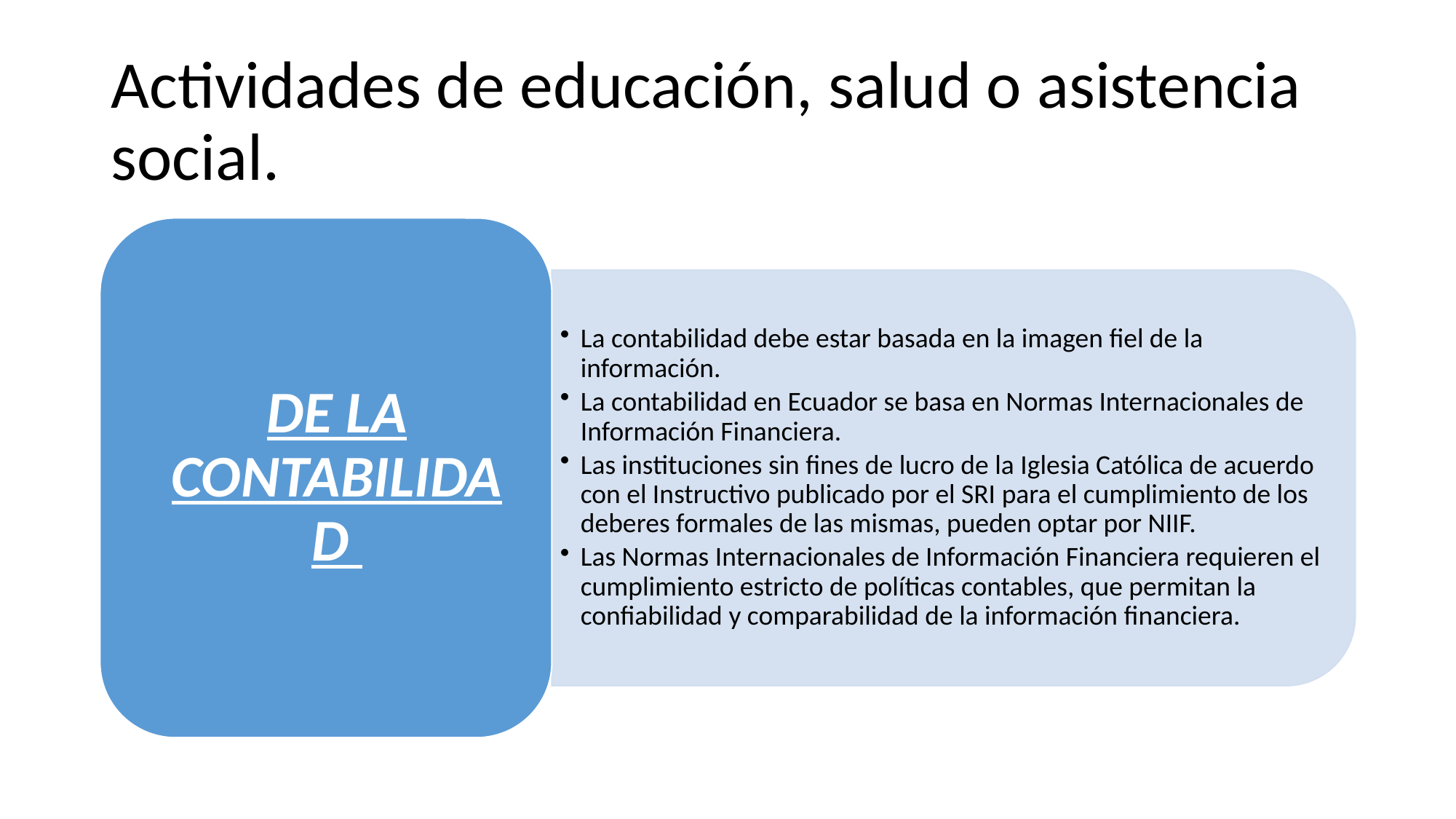

# Actividades de educación, salud o asistencia social.
La contabilidad debe estar basada en la imagen fiel de la información.
La contabilidad en Ecuador se basa en Normas Internacionales de Información Financiera.
Las instituciones sin fines de lucro de la Iglesia Católica de acuerdo con el Instructivo publicado por el SRI para el cumplimiento de los deberes formales de las mismas, pueden optar por NIIF.
Las Normas Internacionales de Información Financiera requieren el cumplimiento estricto de políticas contables, que permitan la confiabilidad y comparabilidad de la información financiera.
DE LA CONTABILIDAD